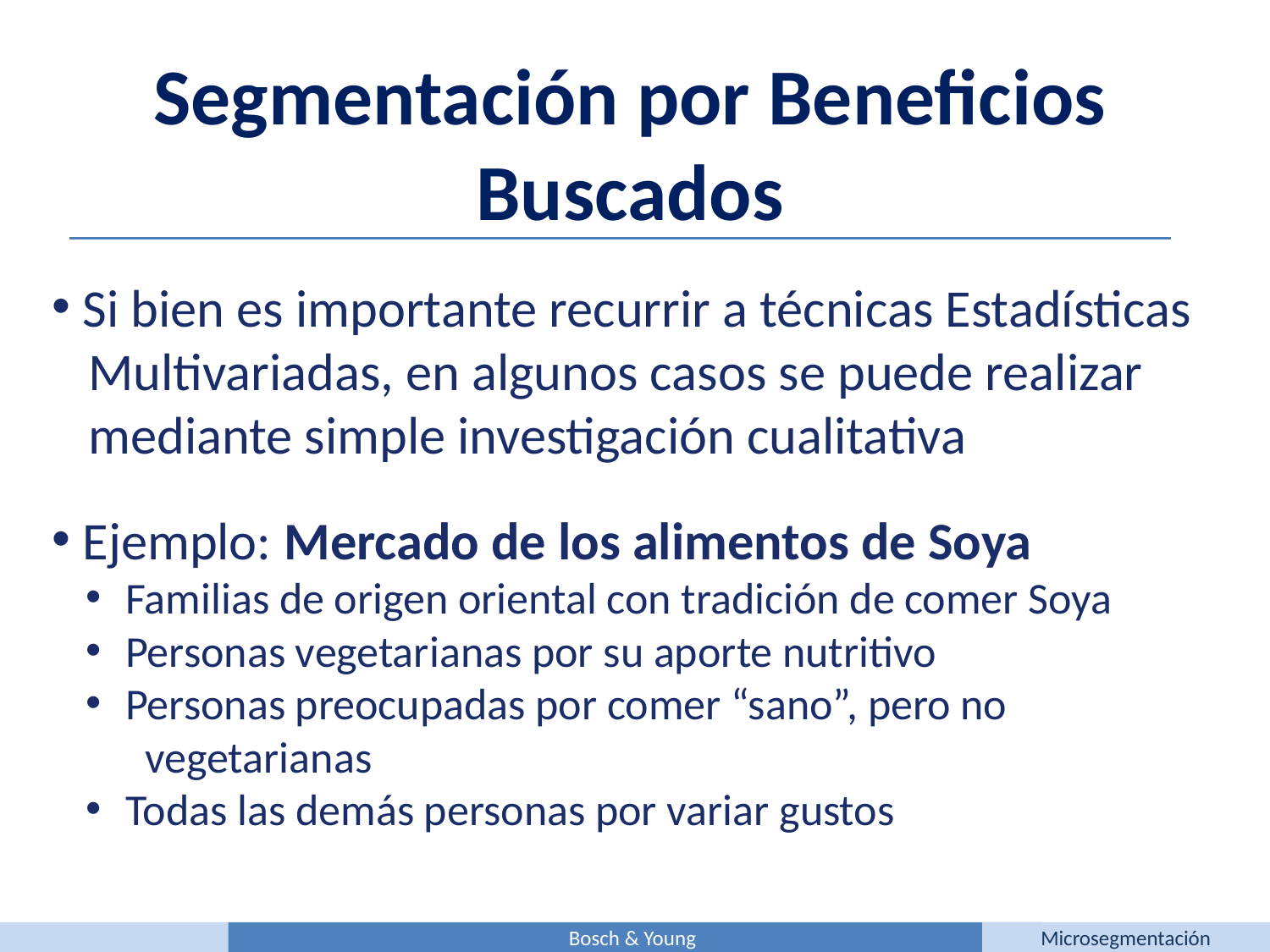

Segmentación por Beneficios Buscados
 Si bien es importante recurrir a técnicas Estadísticas
   Multivariadas, en algunos casos se puede realizar
   mediante simple investigación cualitativa

 Ejemplo: Mercado de los alimentos de Soya
 Familias de origen oriental con tradición de comer Soya
 Personas vegetarianas por su aporte nutritivo
 Personas preocupadas por comer “sano”, pero no
   vegetarianas
 Todas las demás personas por variar gustos

Bosch & Young
Microsegmentación